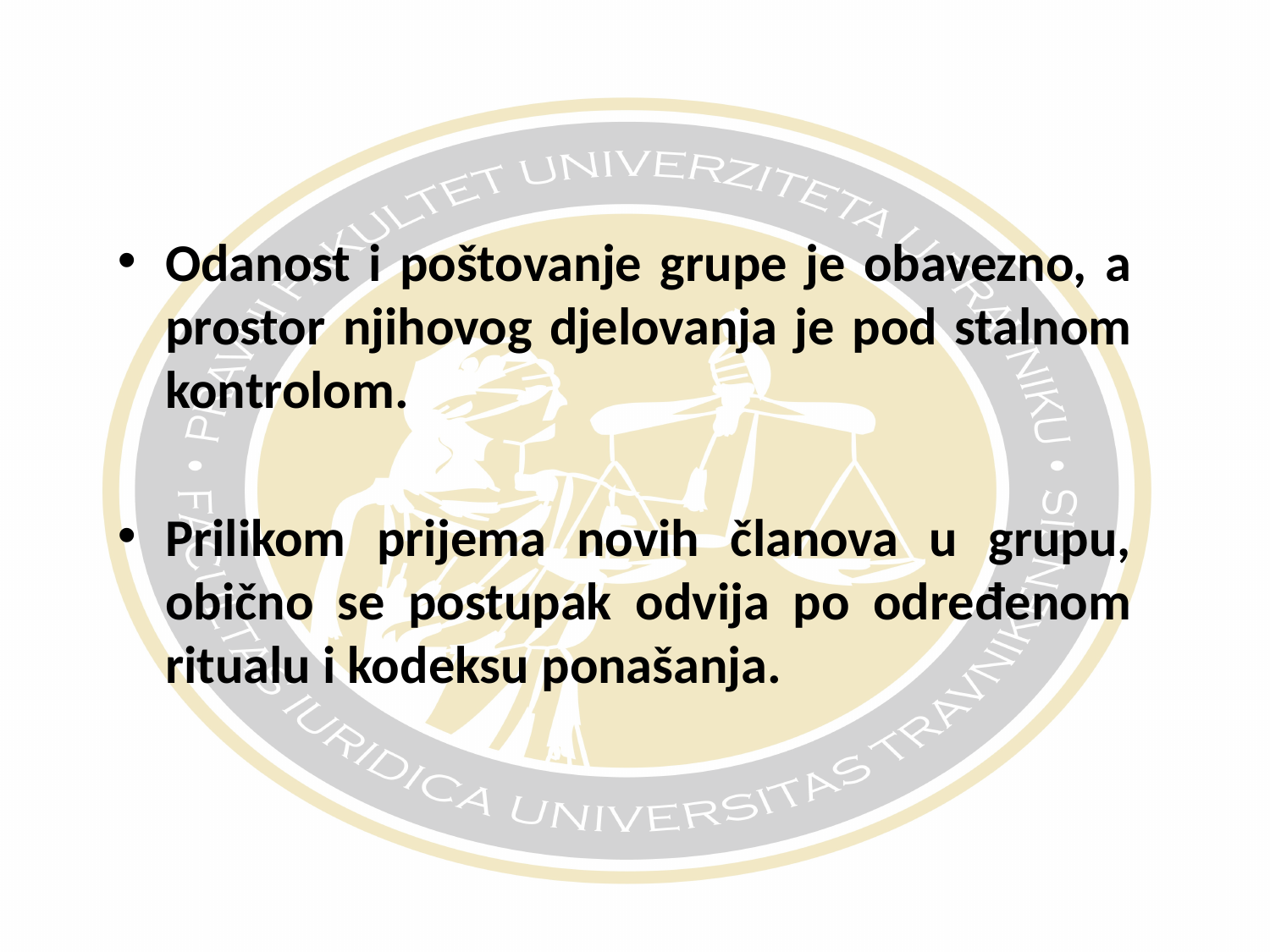

#
Odanost i poštovanje grupe je obavezno, a prostor njihovog djelovanja je pod stalnom kontrolom.

Prilikom prijema novih članova u grupu, obično se postupak odvija po određenom ritualu i kodeksu ponašanja.